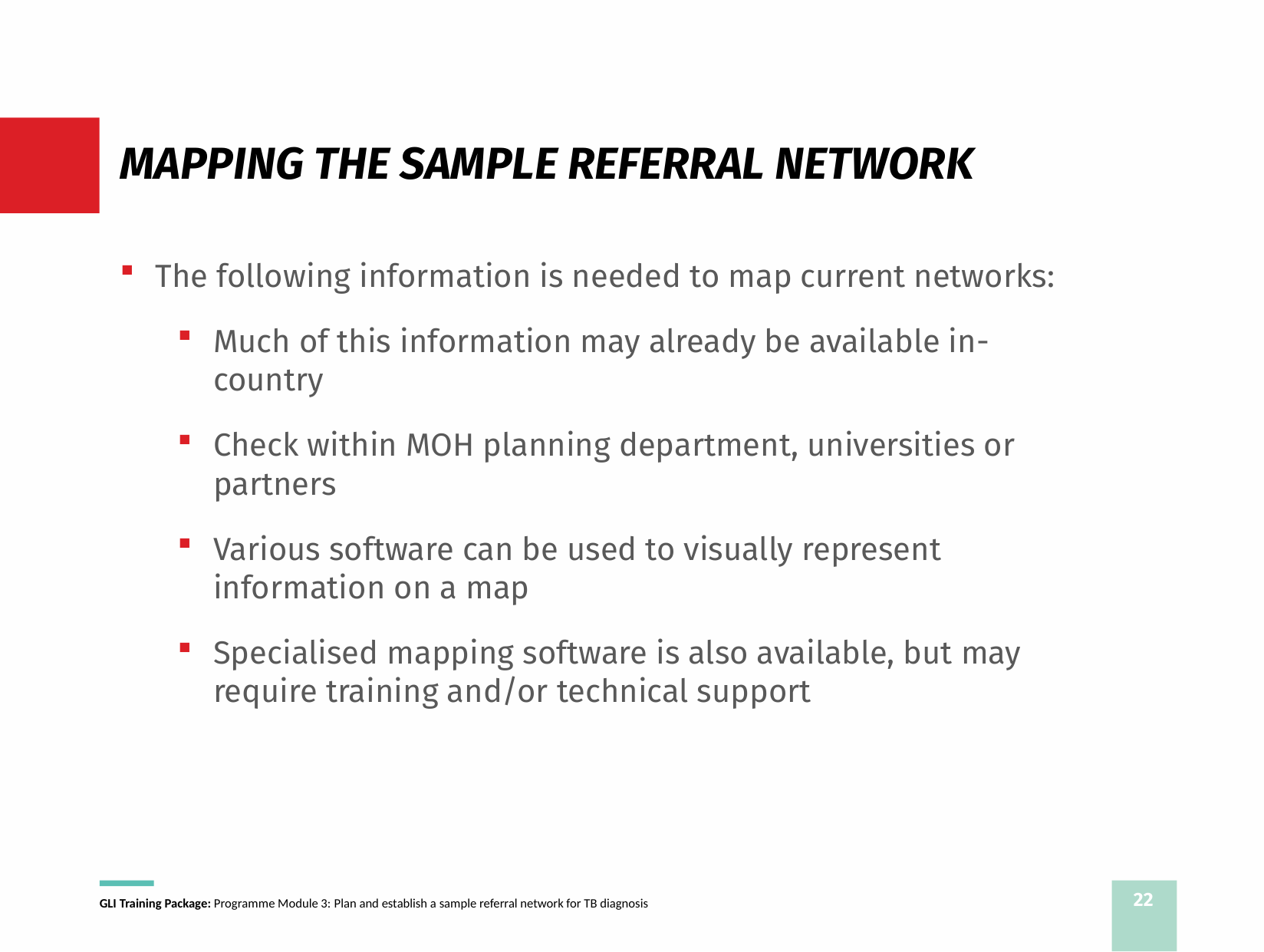

# MAPPING THE SAMPLE REFERRAL NETWORK
The following information is needed to map current networks:
Much of this information may already be available in-country
Check within MOH planning department, universities or partners
Various software can be used to visually represent information on a map
Specialised mapping software is also available, but may require training and/or technical support